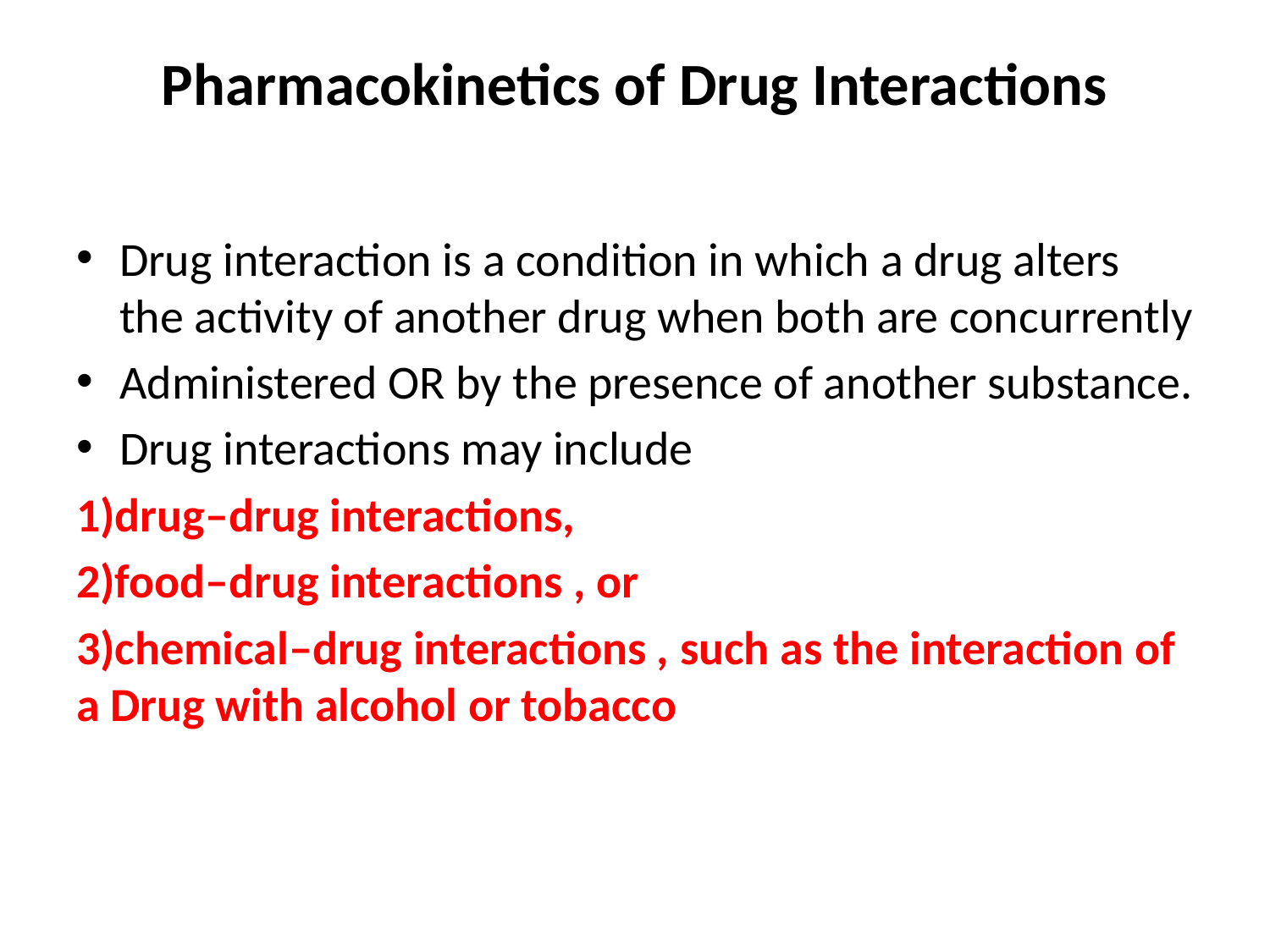

# Pharmacokinetics of Drug Interactions
Drug interaction is a condition in which a drug alters the activity of another drug when both are concurrently
Administered OR by the presence of another substance.
Drug interactions may include
1)drug–drug interactions,
2)food–drug interactions , or
3)chemical–drug interactions , such as the interaction of a Drug with alcohol or tobacco